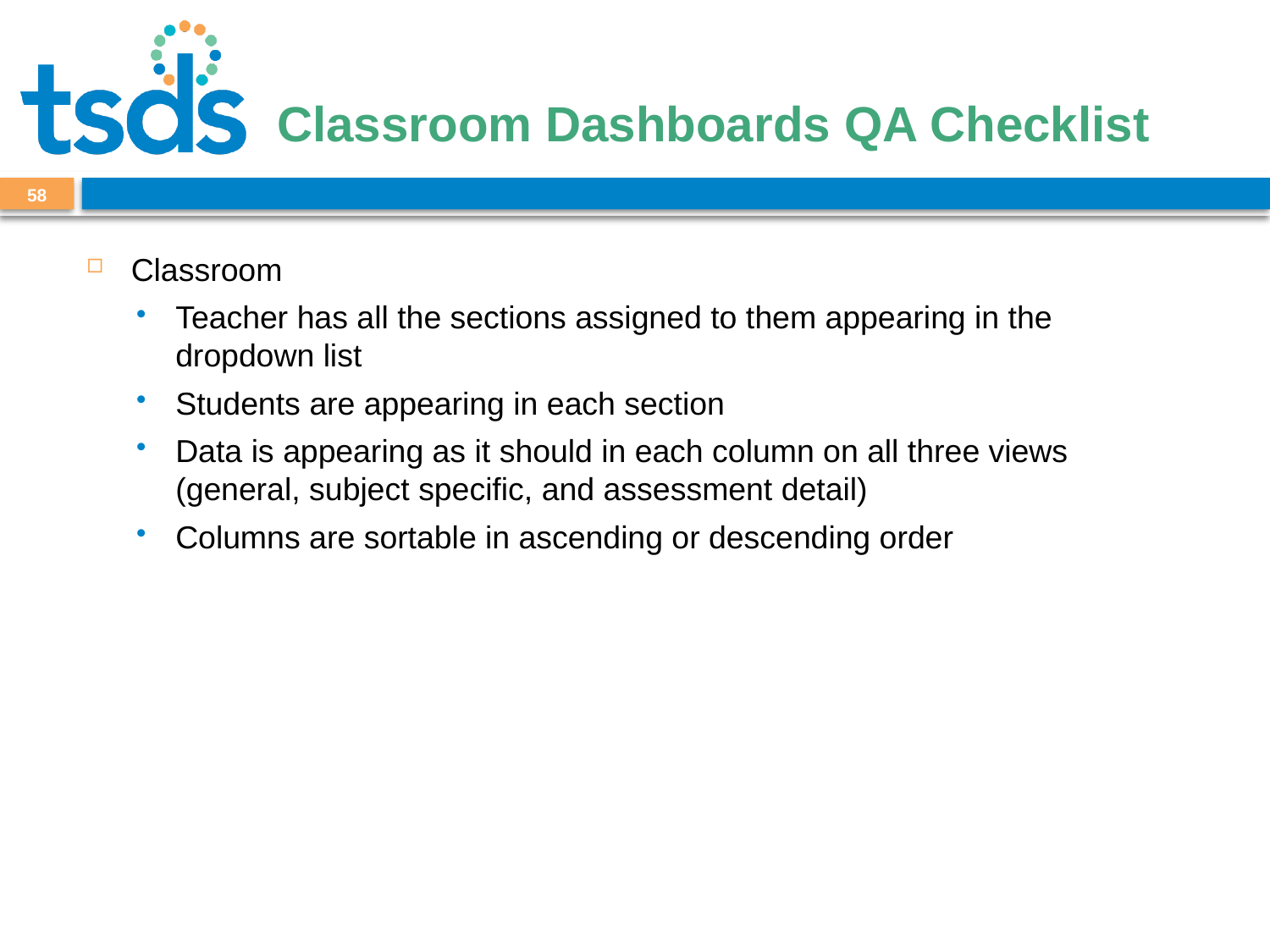

# Classroom Dashboards QA Checklist
58
Classroom
Teacher has all the sections assigned to them appearing in the dropdown list
Students are appearing in each section
Data is appearing as it should in each column on all three views (general, subject specific, and assessment detail)
Columns are sortable in ascending or descending order